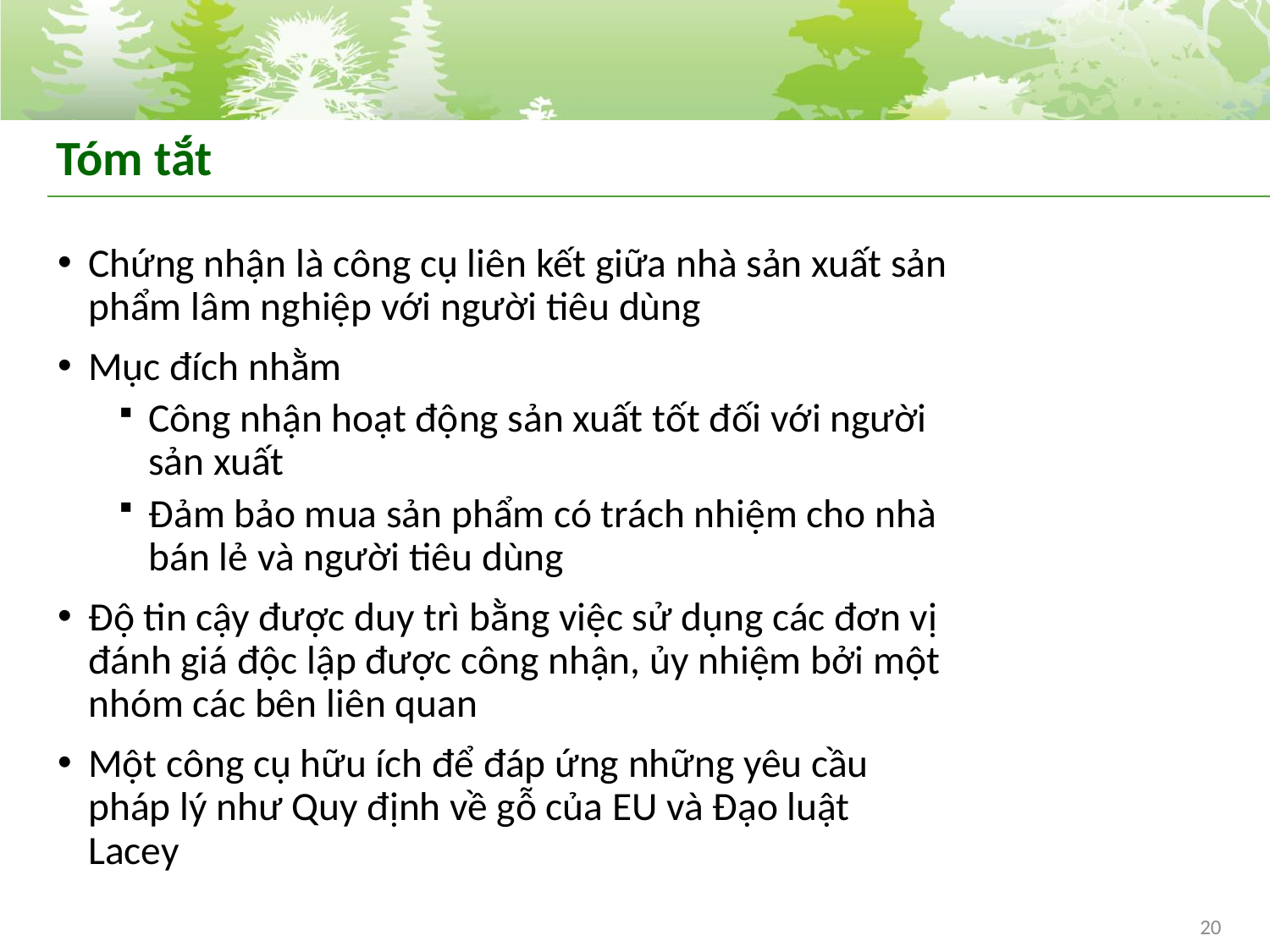

# Tóm tắt
Chứng nhận là công cụ liên kết giữa nhà sản xuất sản phẩm lâm nghiệp với người tiêu dùng
Mục đích nhằm
Công nhận hoạt động sản xuất tốt đối với người sản xuất
Đảm bảo mua sản phẩm có trách nhiệm cho nhà bán lẻ và người tiêu dùng
Độ tin cậy được duy trì bằng việc sử dụng các đơn vị đánh giá độc lập được công nhận, ủy nhiệm bởi một nhóm các bên liên quan
Một công cụ hữu ích để đáp ứng những yêu cầu pháp lý như Quy định về gỗ của EU và Đạo luật Lacey

20